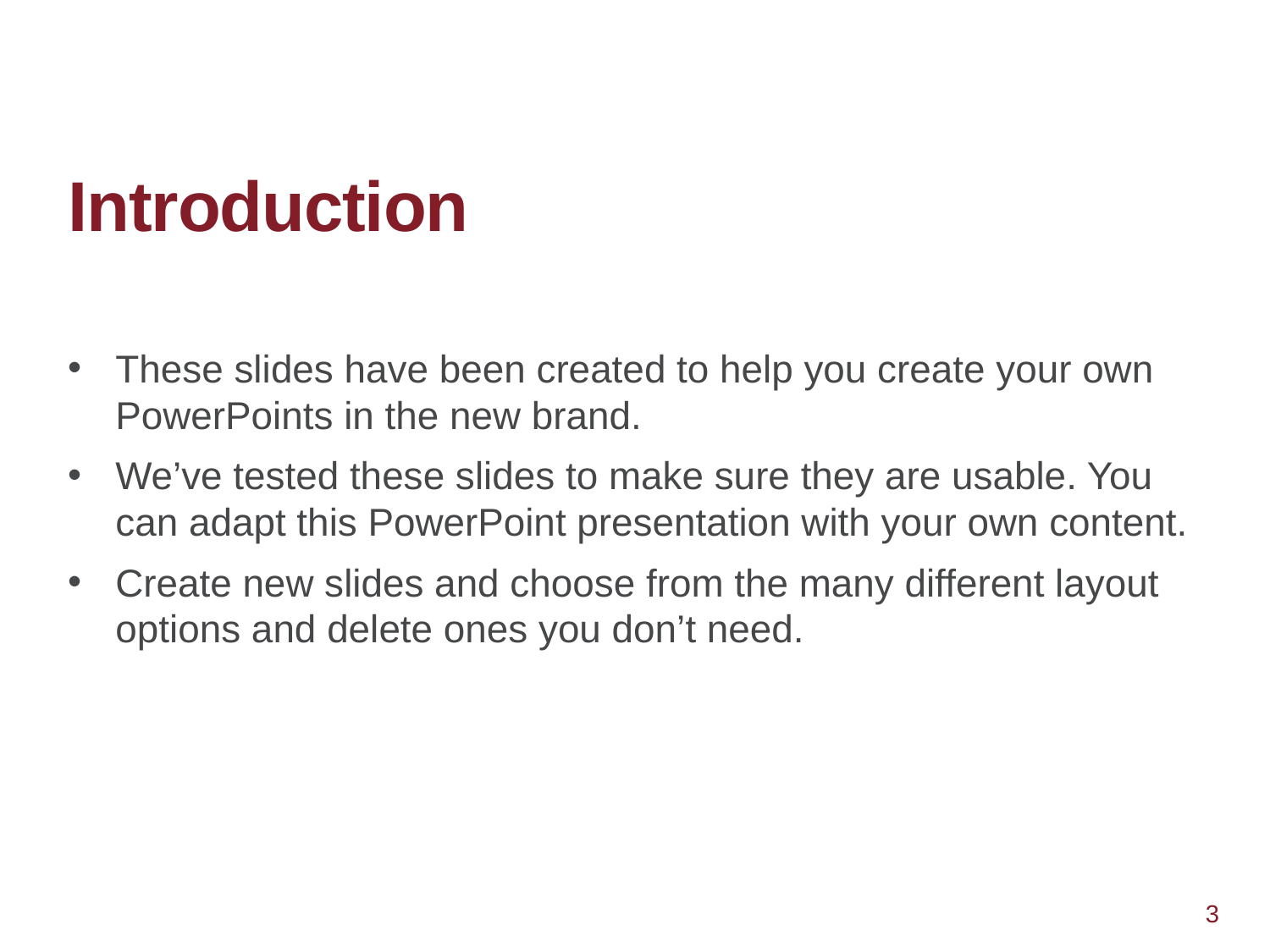

# Introduction
These slides have been created to help you create your own PowerPoints in the new brand.
We’ve tested these slides to make sure they are usable. You can adapt this PowerPoint presentation with your own content.
Create new slides and choose from the many different layout options and delete ones you don’t need.
3